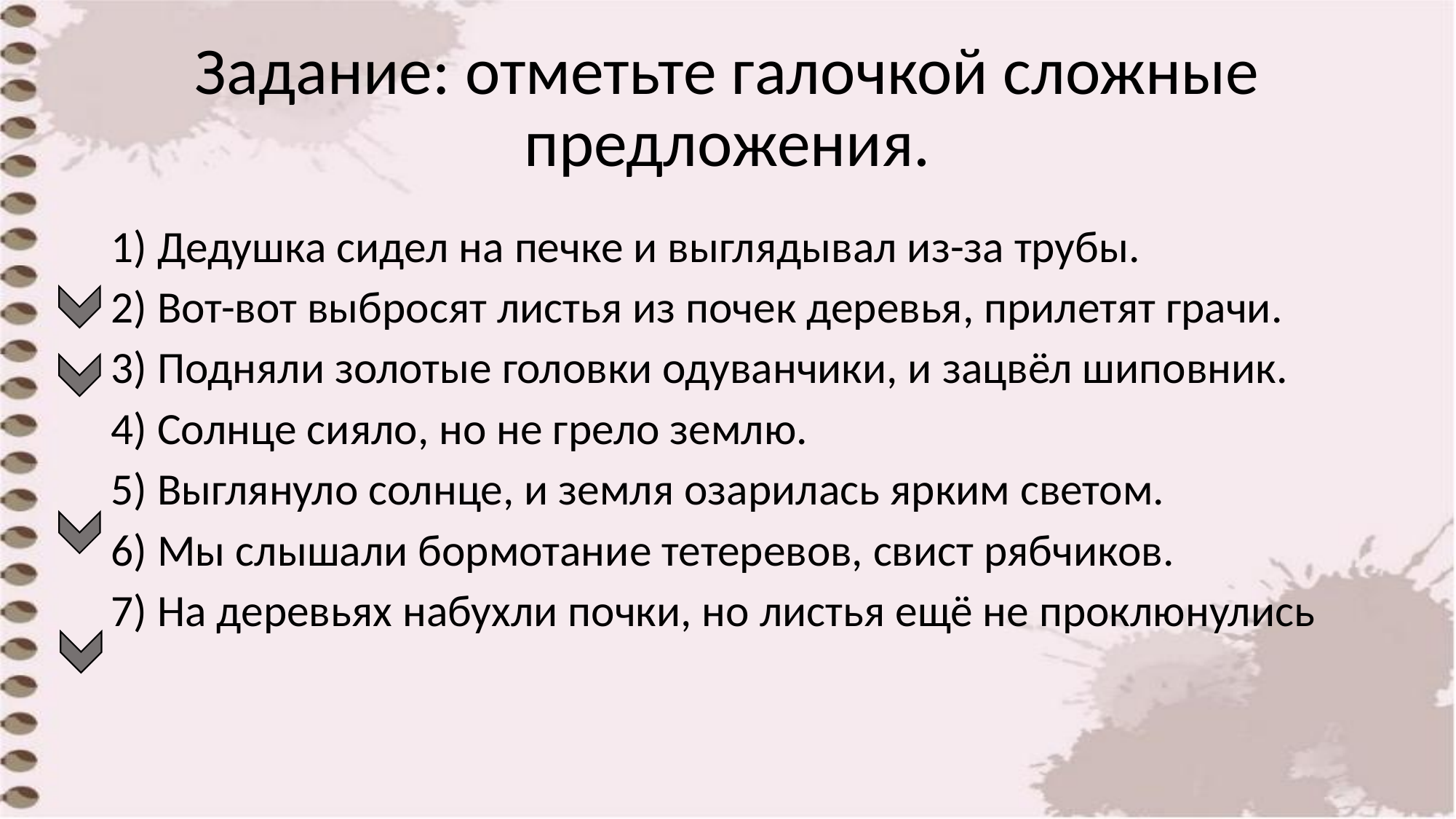

# Задание: отметьте галочкой сложные предложения.
1) Дедушка сидел на печке и выглядывал из-за трубы.
2) Вот-вот выбросят листья из почек деревья, прилетят грачи.
3) Подняли золотые головки одуванчики, и зацвёл шиповник.
4) Солнце сияло, но не грело землю.
5) Выглянуло солнце, и земля озарилась ярким светом.
6) Мы слышали бормотание тетеревов, свист рябчиков.
7) На деревьях набухли почки, но листья ещё не проклюнулись